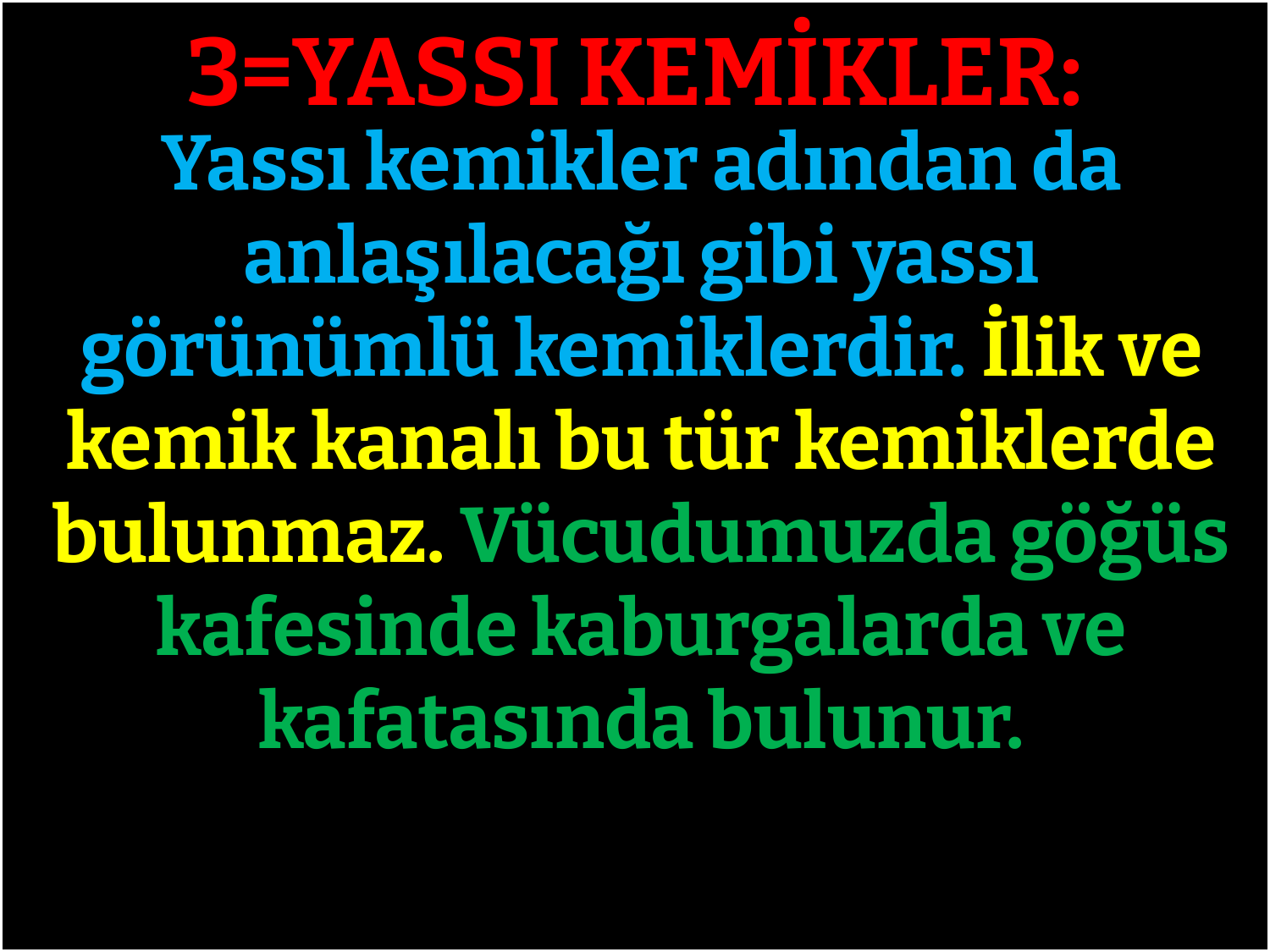

3=YASSI KEMİKLER:
Yassı kemikler adından da anlaşılacağı gibi yassı görünümlü kemiklerdir. İlik ve kemik kanalı bu tür kemiklerde bulunmaz. Vücudumuzda göğüs kafesinde kaburgalarda ve kafatasında bulunur.
#